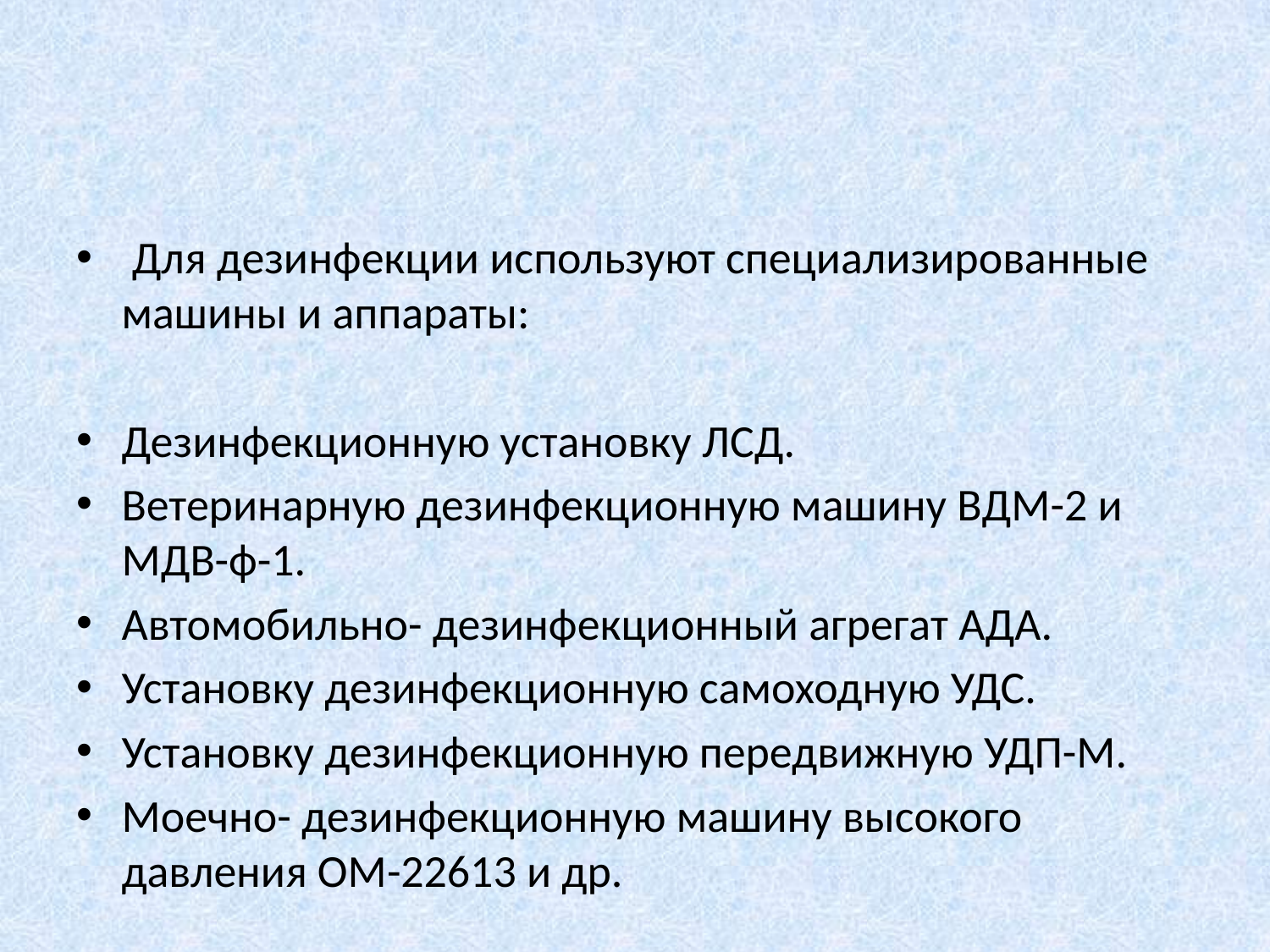

#
 Для дезинфекции используют специализированные машины и аппараты:

Дезинфекционную установку ЛСД.
Ветеринарную дезинфекционную машину ВДМ-2 и МДВ-ф-1.
Автомобильно- дезинфекционный агрегат АДА.
Установку дезинфекционную самоходную УДС.
Установку дезинфекционную передвижную УДП-М.
Моечно- дезинфекционную машину высокого давления ОМ-22613 и др.